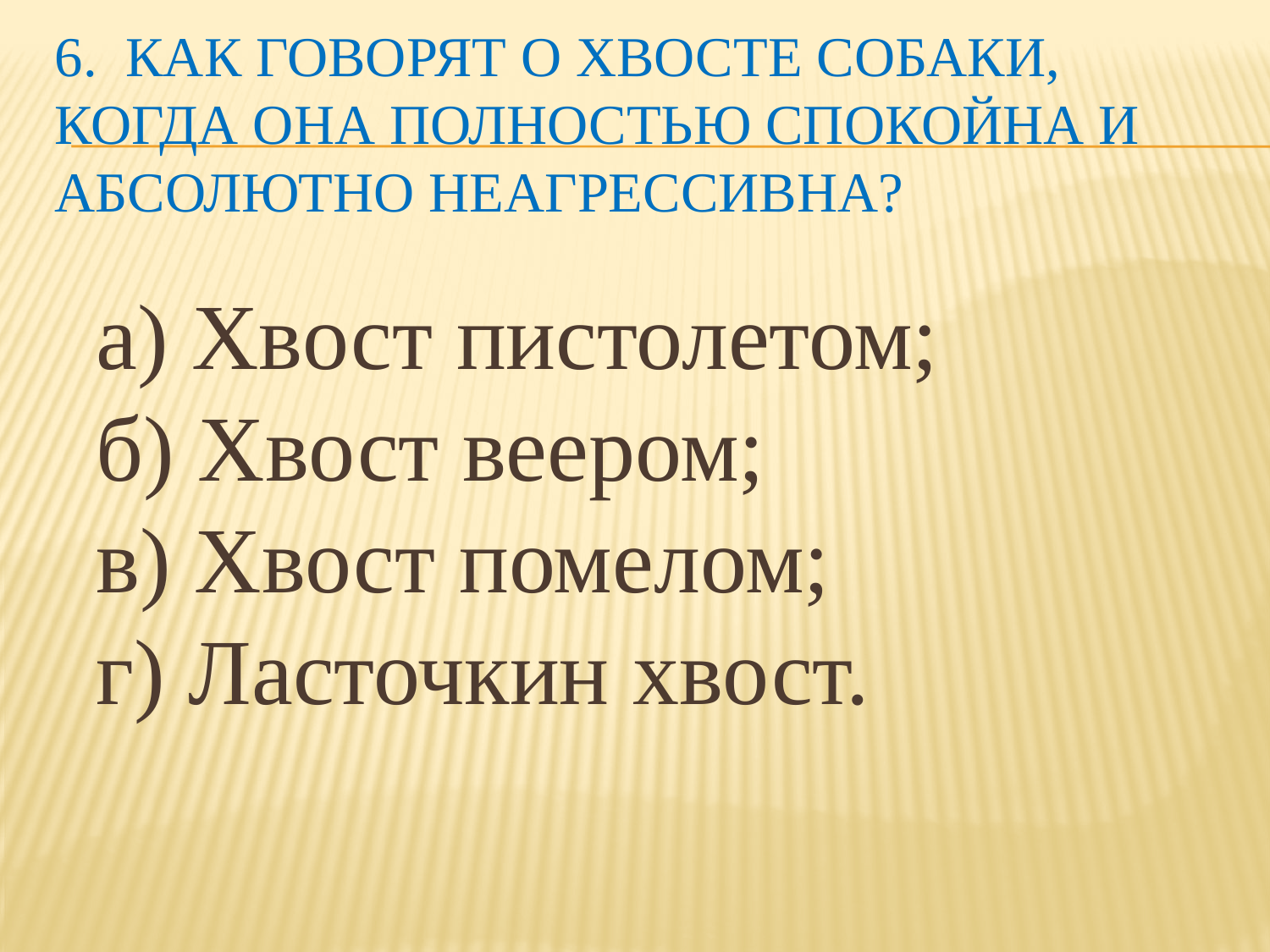

# 6.  Как говорят о хвосте собаки, когда она полностью спокойна и абсолютно неагрессивна?
а) Хвост пистолетом;
б) Хвост веером;
в) Хвост помелом;
г) Ласточкин хвост.